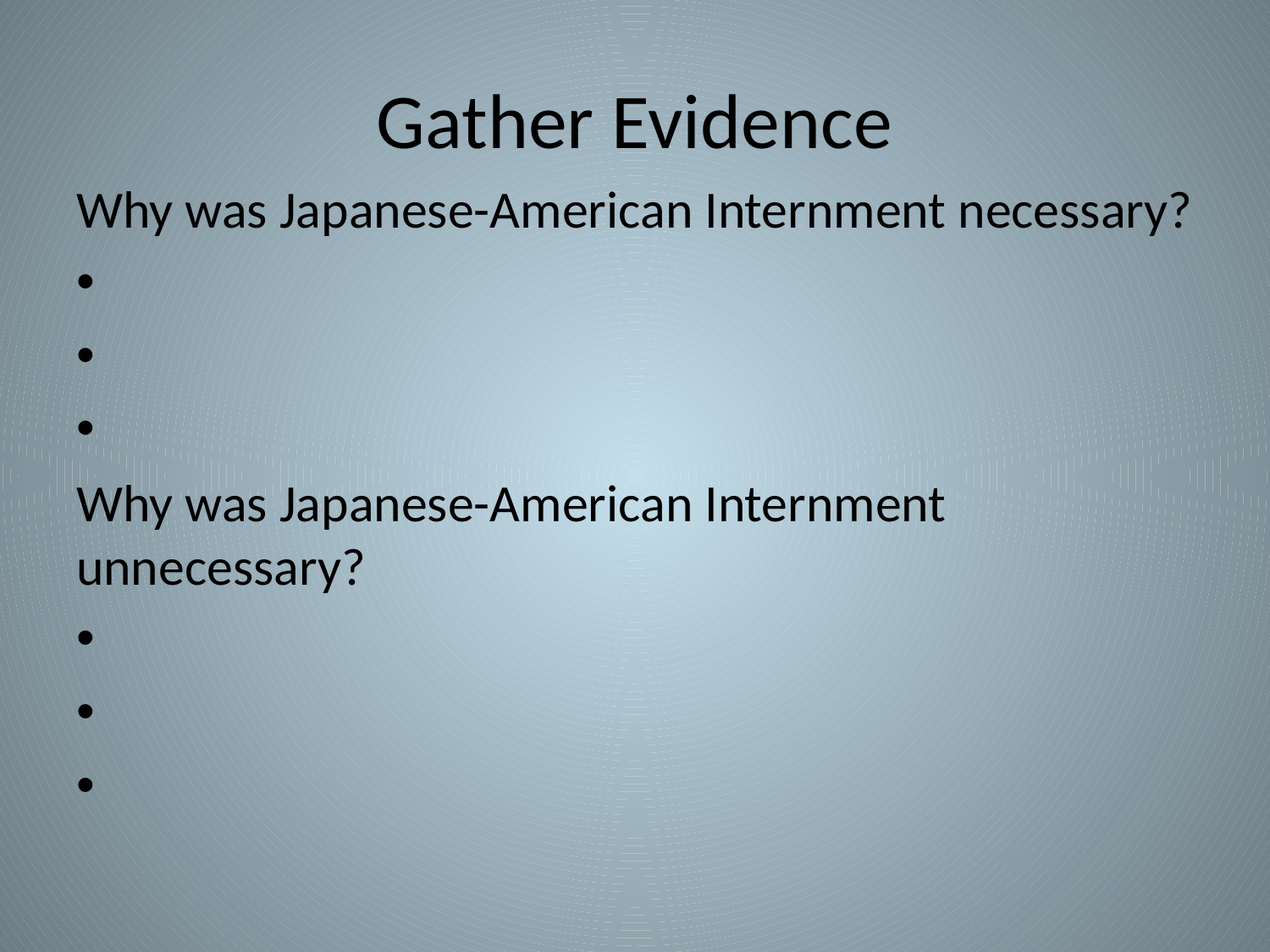

# Gather Evidence
Why was Japanese-American Internment necessary?

Why was Japanese-American Internment unnecessary?